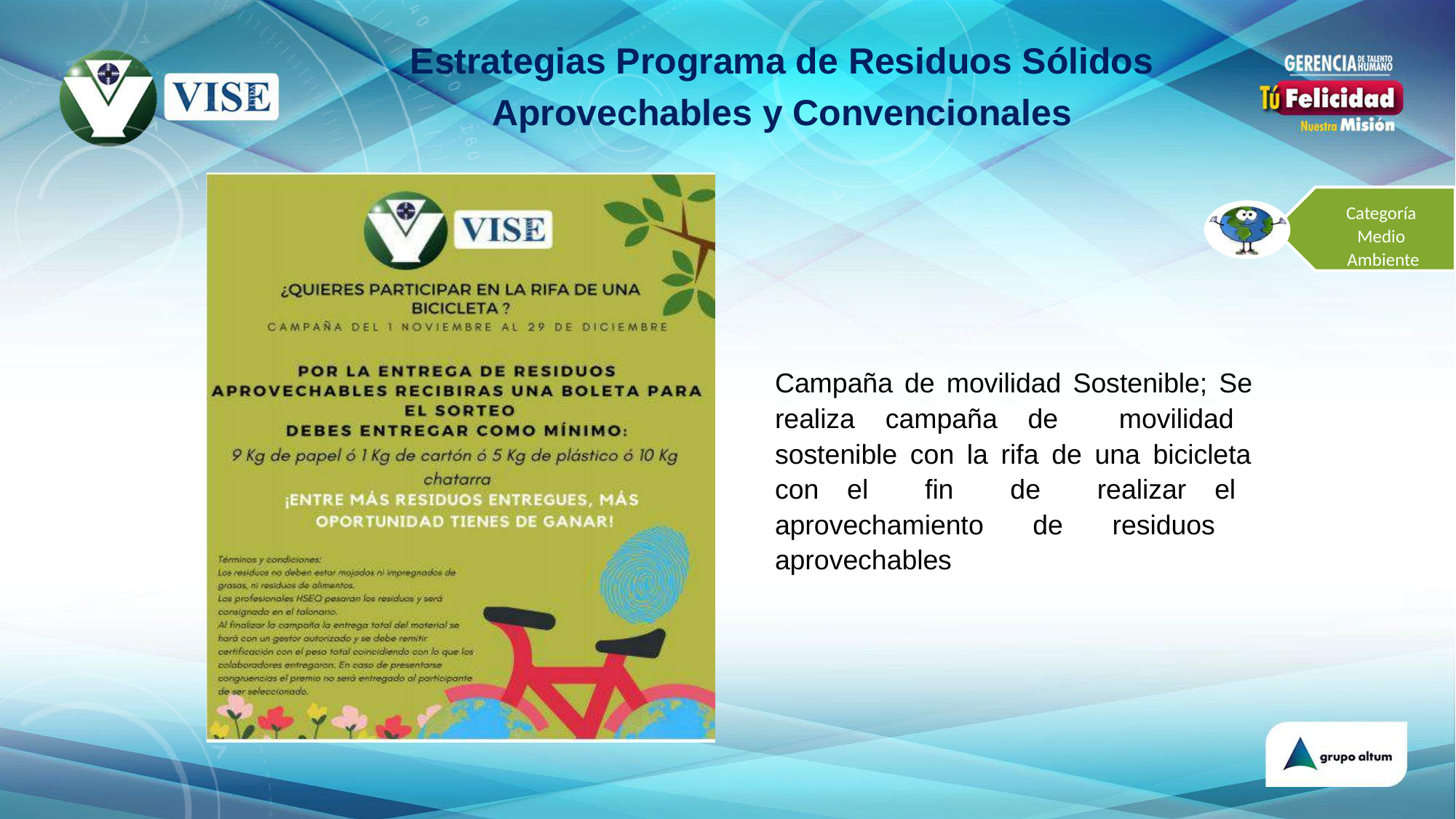

# Estrategias Programa de Residuos Sólidos  Aprovechables y Convencionales

Categoría  Medio  Ambiente

Campaña de movilidad Sostenible; Se  realiza campaña de  movilidad  sostenible con la rifa de una bicicleta  con el  fin  de  realizar el  aprovechamiento de residuos  aprovechables